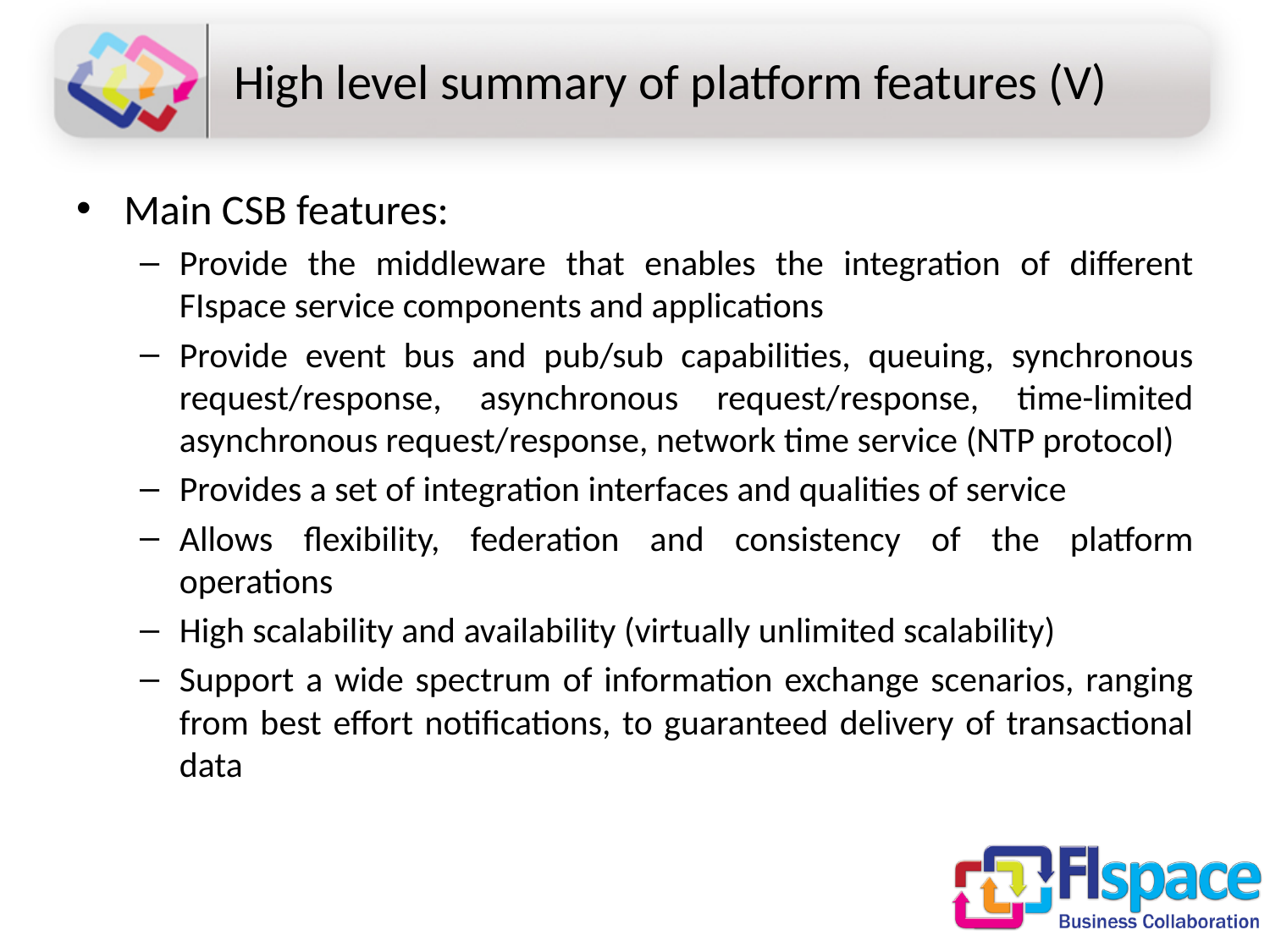

# High level summary of platform features (V)
Main CSB features:
Provide the middleware that enables the integration of different FIspace service components and applications
Provide event bus and pub/sub capabilities, queuing, synchronous request/response, asynchronous request/response, time-limited asynchronous request/response, network time service (NTP protocol)
Provides a set of integration interfaces and qualities of service
Allows flexibility, federation and consistency of the platform operations
High scalability and availability (virtually unlimited scalability)
Support a wide spectrum of information exchange scenarios, ranging from best effort notifications, to guaranteed delivery of transactional data